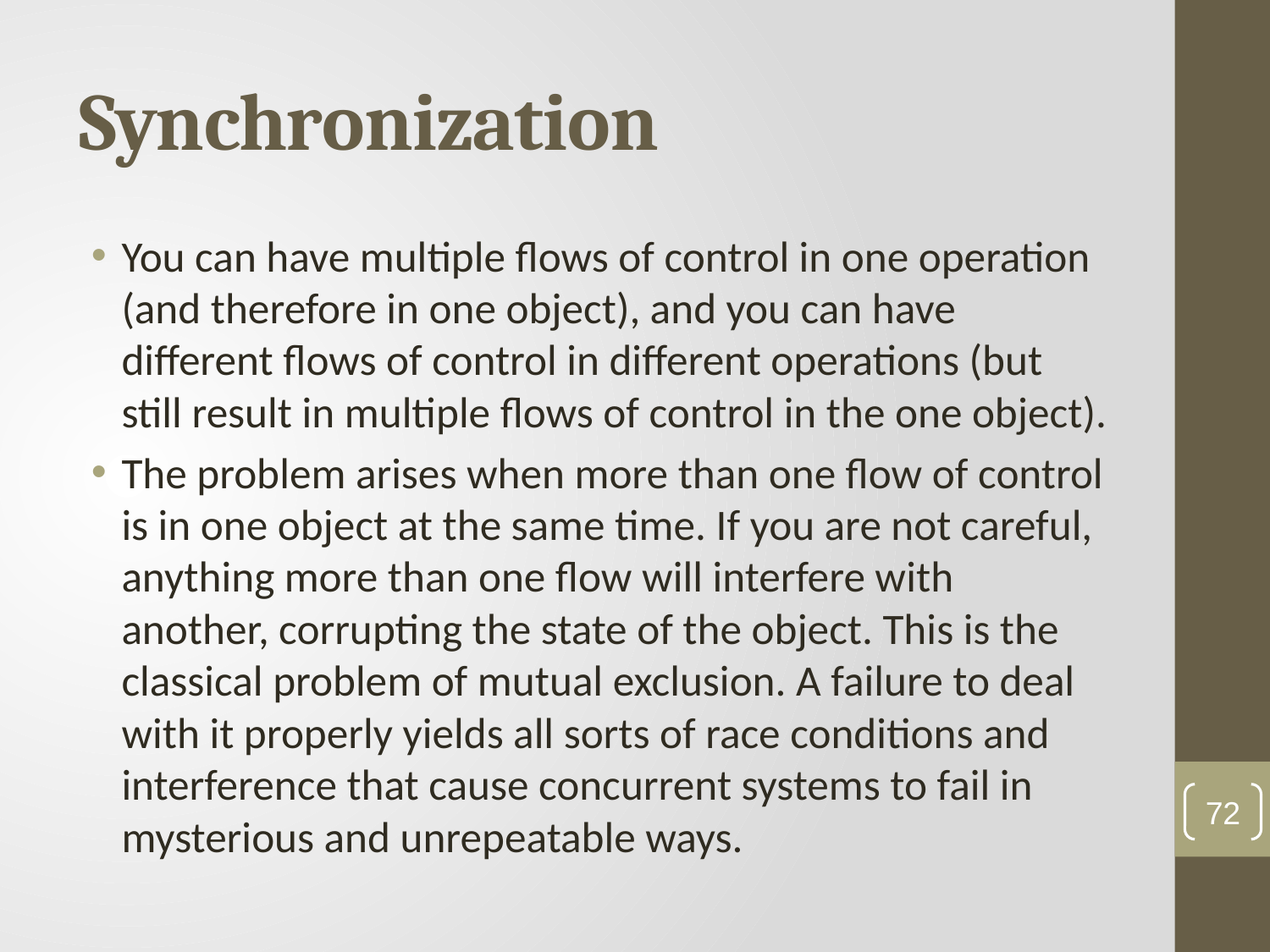

# Synchronization
You can have multiple flows of control in one operation (and therefore in one object), and you can have different flows of control in different operations (but still result in multiple flows of control in the one object).
The problem arises when more than one flow of control is in one object at the same time. If you are not careful, anything more than one flow will interfere with another, corrupting the state of the object. This is the classical problem of mutual exclusion. A failure to deal with it properly yields all sorts of race conditions and interference that cause concurrent systems to fail in mysterious and unrepeatable ways.
72